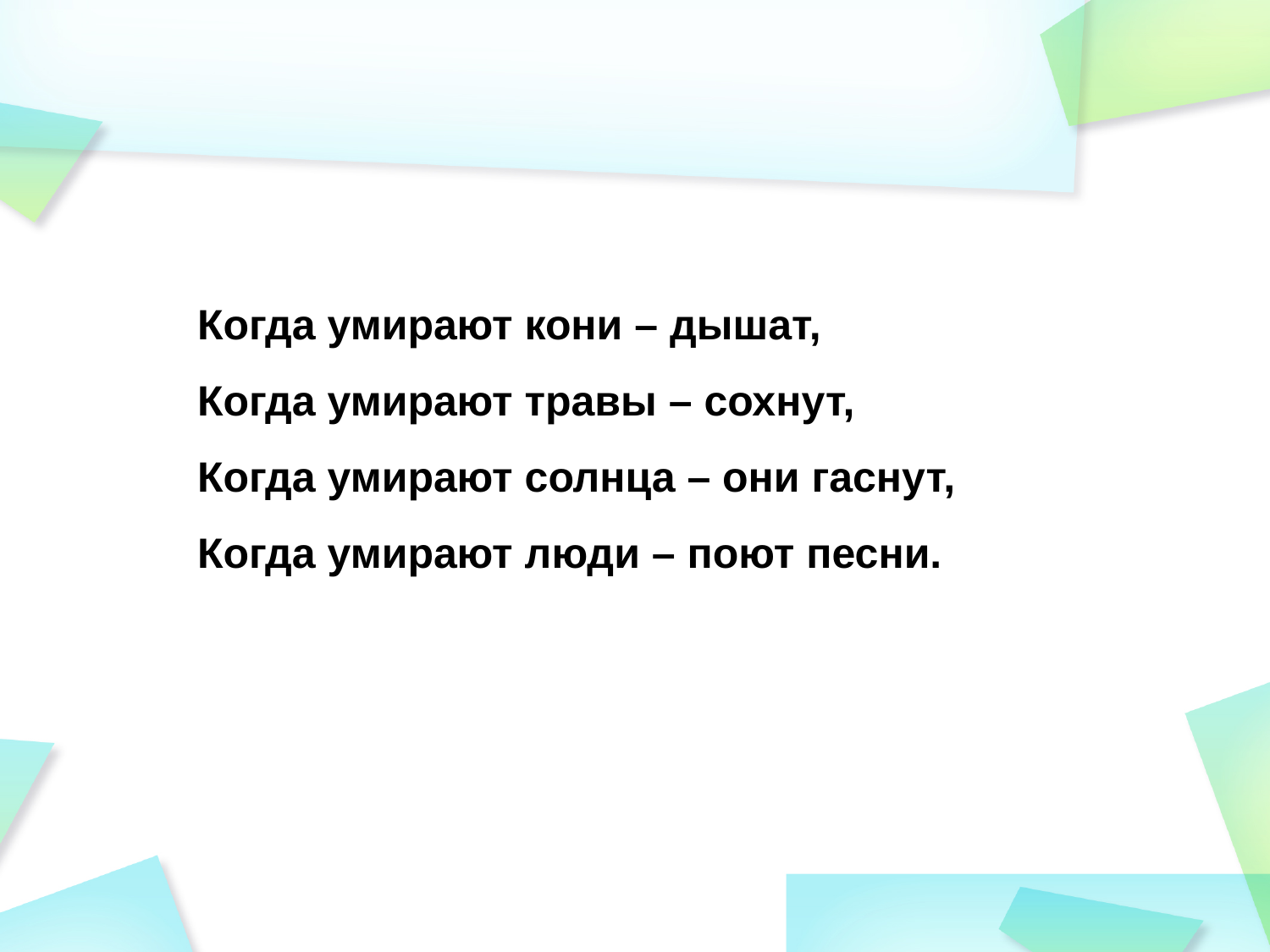

Когда умирают кони – дышат,
Когда умирают травы – сохнут,
Когда умирают солнца – они гаснут,
Когда умирают люди – поют песни.